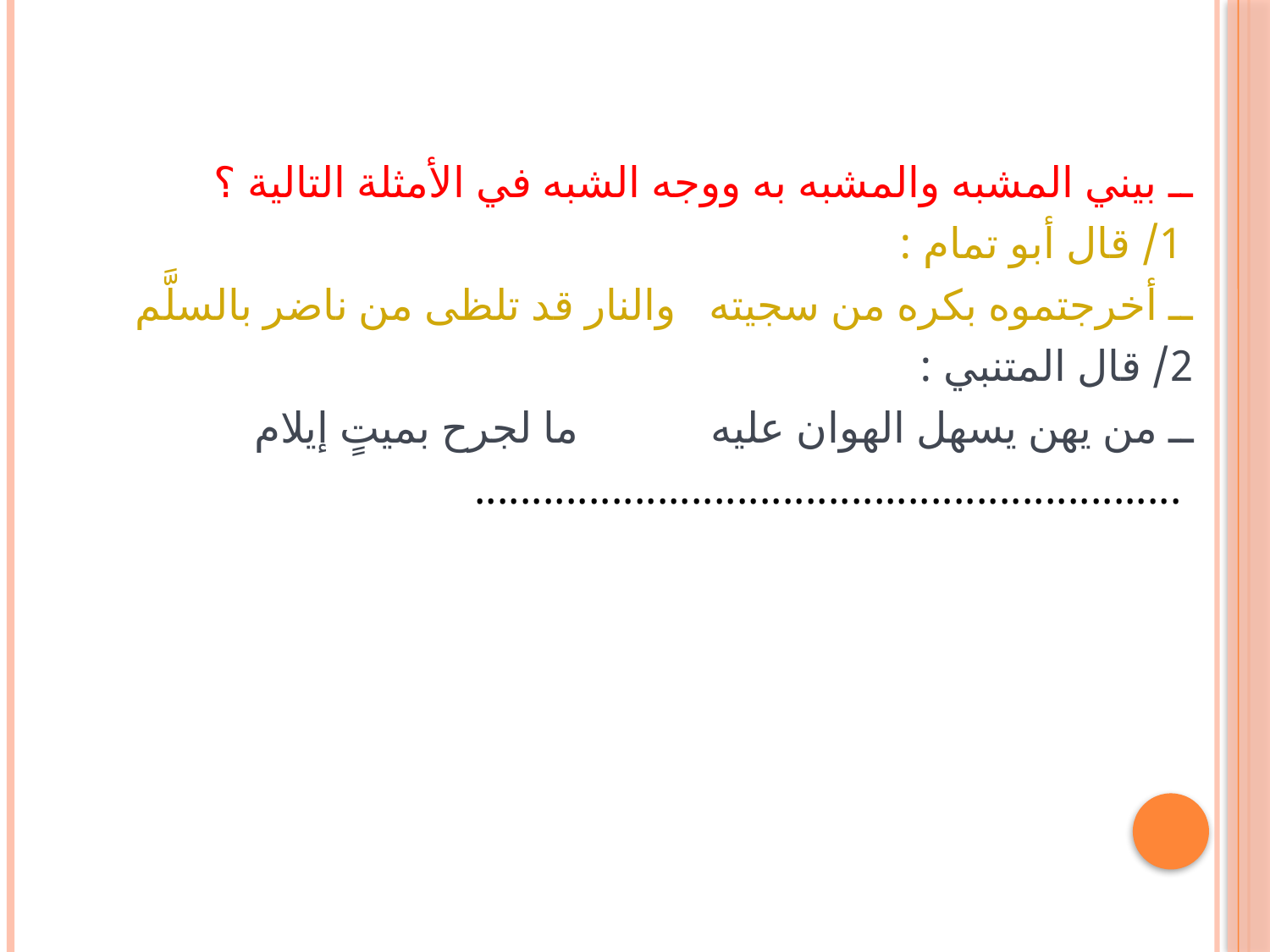

# ( الواجب )
ــ بيني المشبه والمشبه به ووجه الشبه في الأمثلة التالية ؟
 1/ قال أبو تمام :
ــ أخرجتموه بكره من سجيته   والنار قد تلظى من ناضر بالسلَّم
2/ قال المتنبي :
ــ من يهن يسهل الهوان عليه            ما لجرح بميتٍ إيلام
 ..............................................................